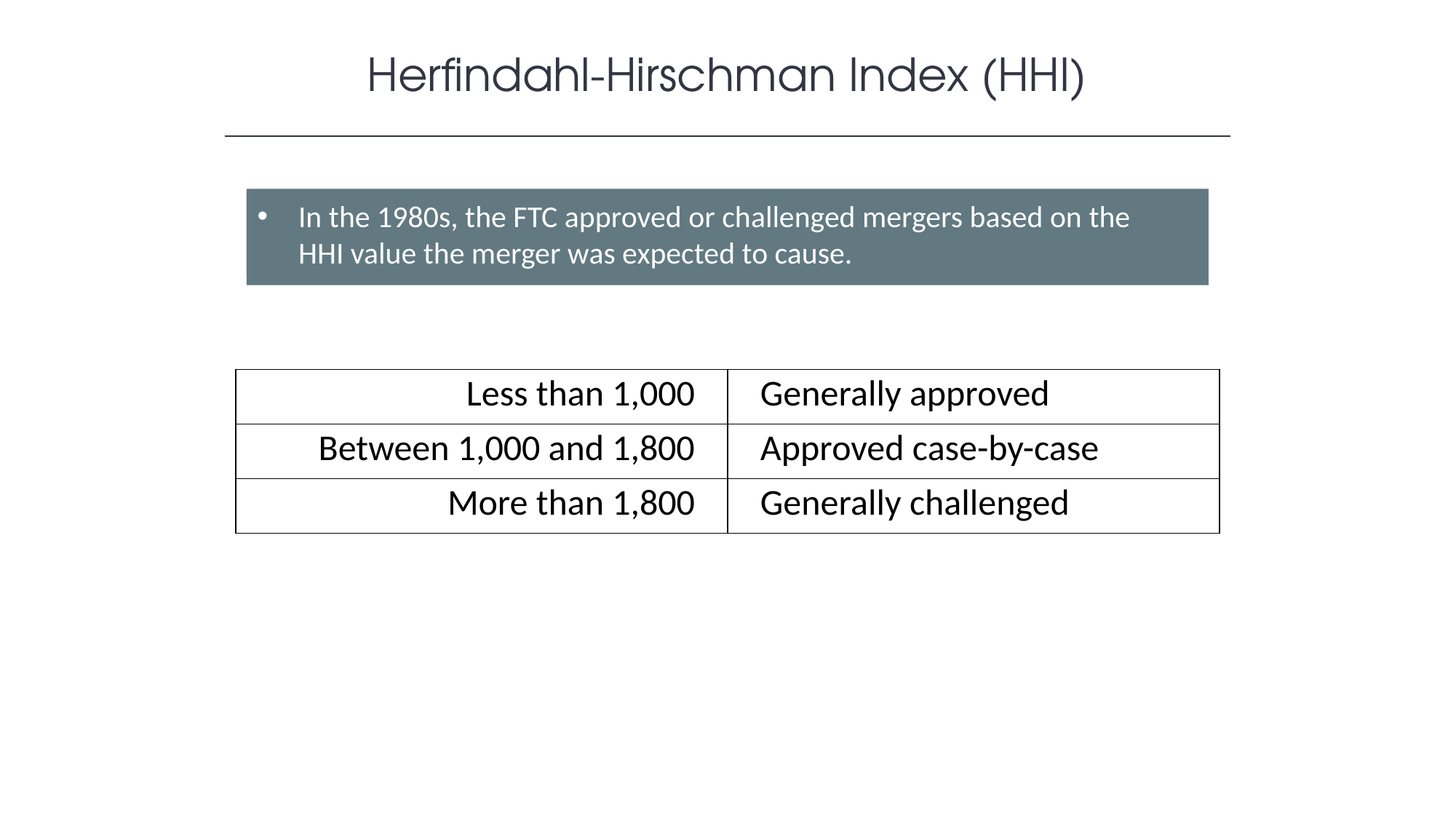

Herfindahl-Hirschman Index (HHI)

In the 1980s, the FTC approved or challenged mergers based on the HHI value the merger was expected to cause.
| Less than 1,000 | Generally approved |
| --- | --- |
| Between 1,000 and 1,800 | Approved case-by-case |
| More than 1,800 | Generally challenged |